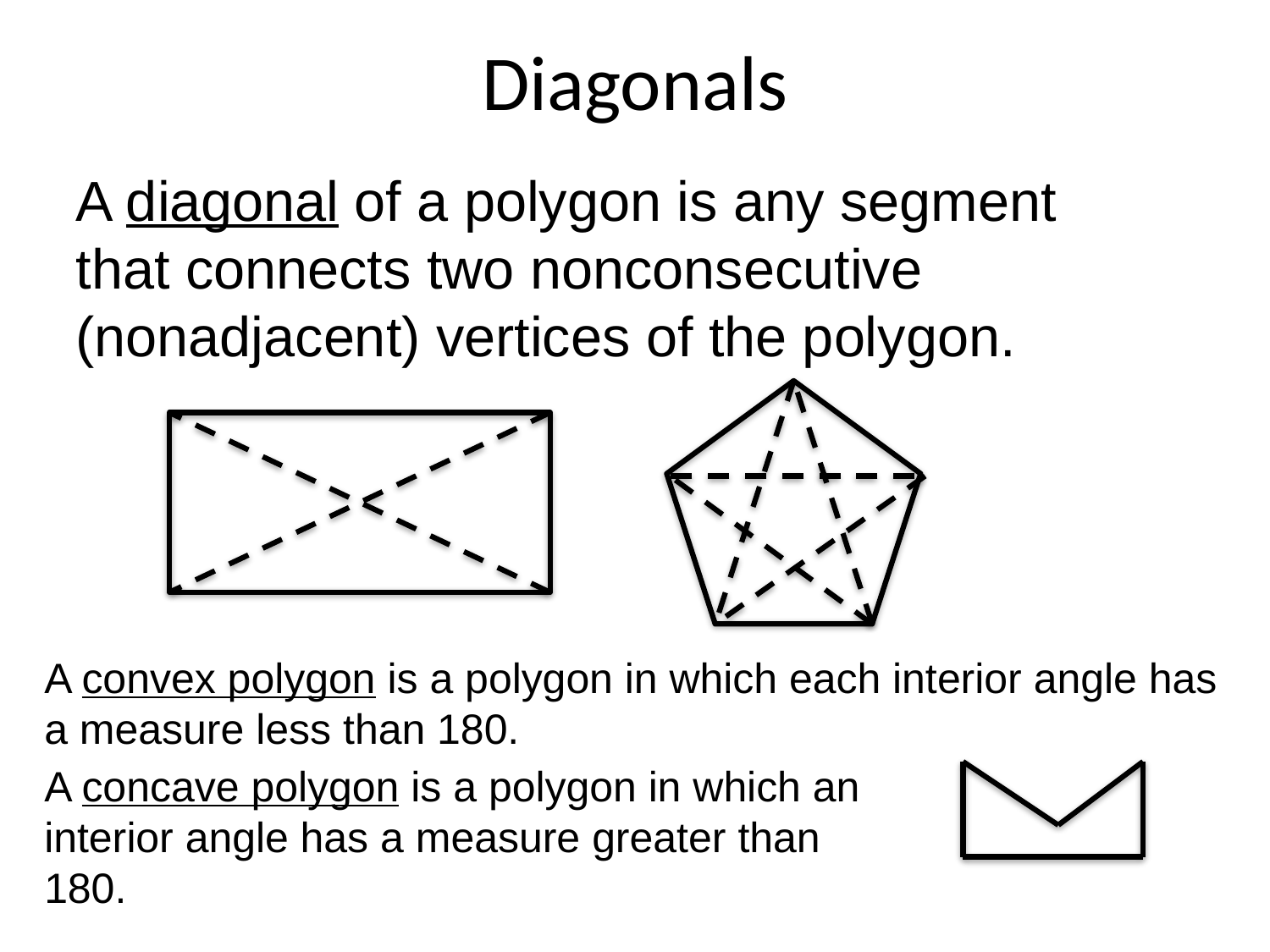

# Diagonals
A diagonal of a polygon is any segment that connects two nonconsecutive (nonadjacent) vertices of the polygon.

A convex polygon is a polygon in which each interior angle has a measure less than 180.
A concave polygon is a polygon in which an interior angle has a measure greater than 180.